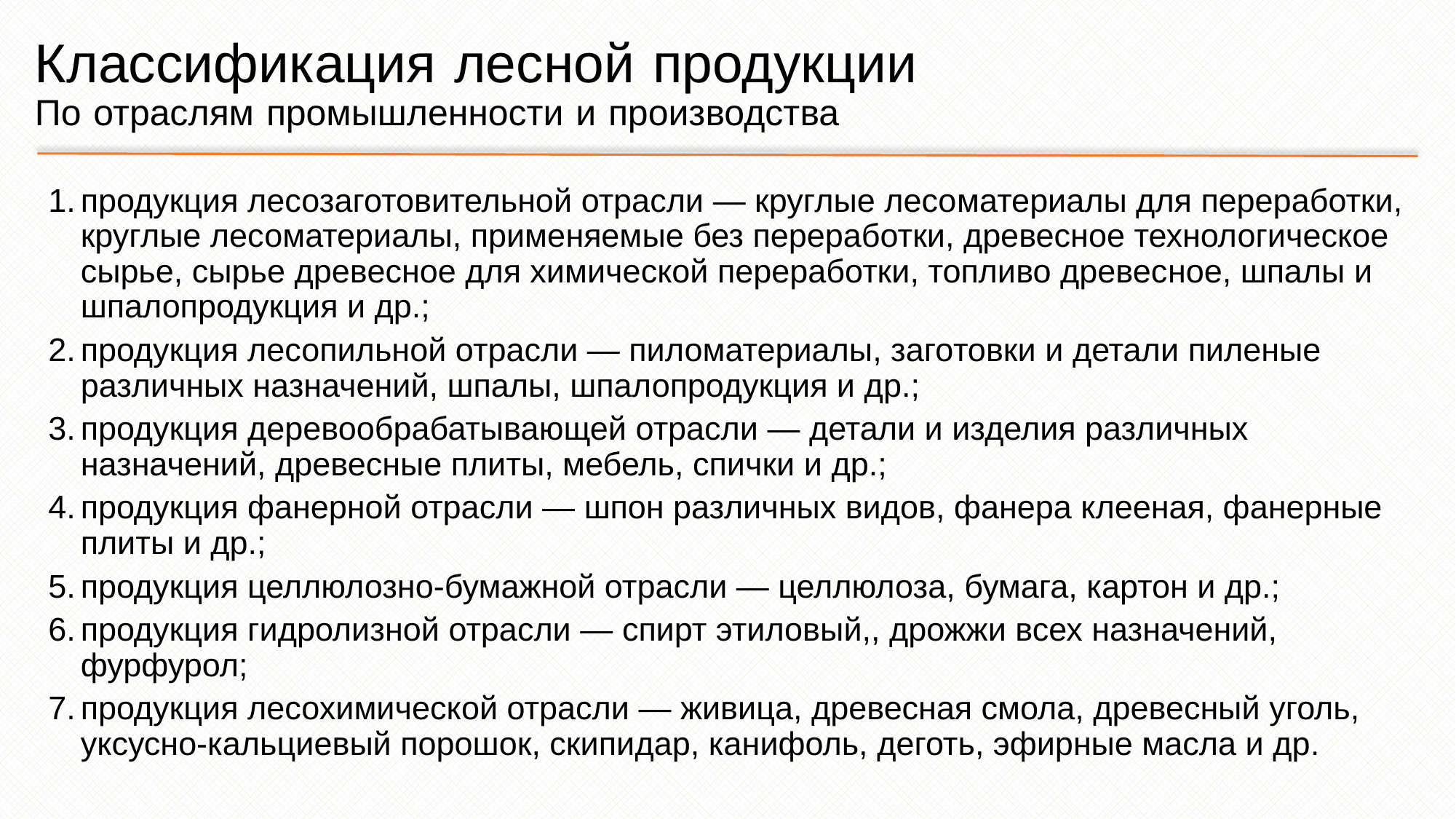

# Классификация лесной продукции По отраслям промышленности и производства
продукция лесозаготовительной отрасли — круглые лесо­материалы для переработки, круглые лесоматериалы, приме­няемые без переработки, древесное технологическое сырье, сырье древесное для химической переработки, топливо древес­ное, шпалы и шпалопродукция и др.;
продукция лесопильной отрасли — пиломатериалы, заго­товки и детали пиленые различных назначений, шпалы, шпа­лопродукция и др.;
продукция деревообрабатывающей отрасли — детали и изделия различных назначений, древесные плиты, мебель, спички и др.;
продукция фанерной отрасли — шпон различных видов, фанера клееная, фанерные плиты и др.;
продукция целлюлозно-бумажной отрасли — целлюлоза, бумага, картон и др.;
продукция гидролизной отрасли — спирт этиловый,, дрожжи всех назначений, фурфурол;
продукция лесохимической отрасли — живица, древесная смола, древесный уголь, уксусно-кальциевый порошок, скипи­дар, канифоль, деготь, эфирные масла и др.